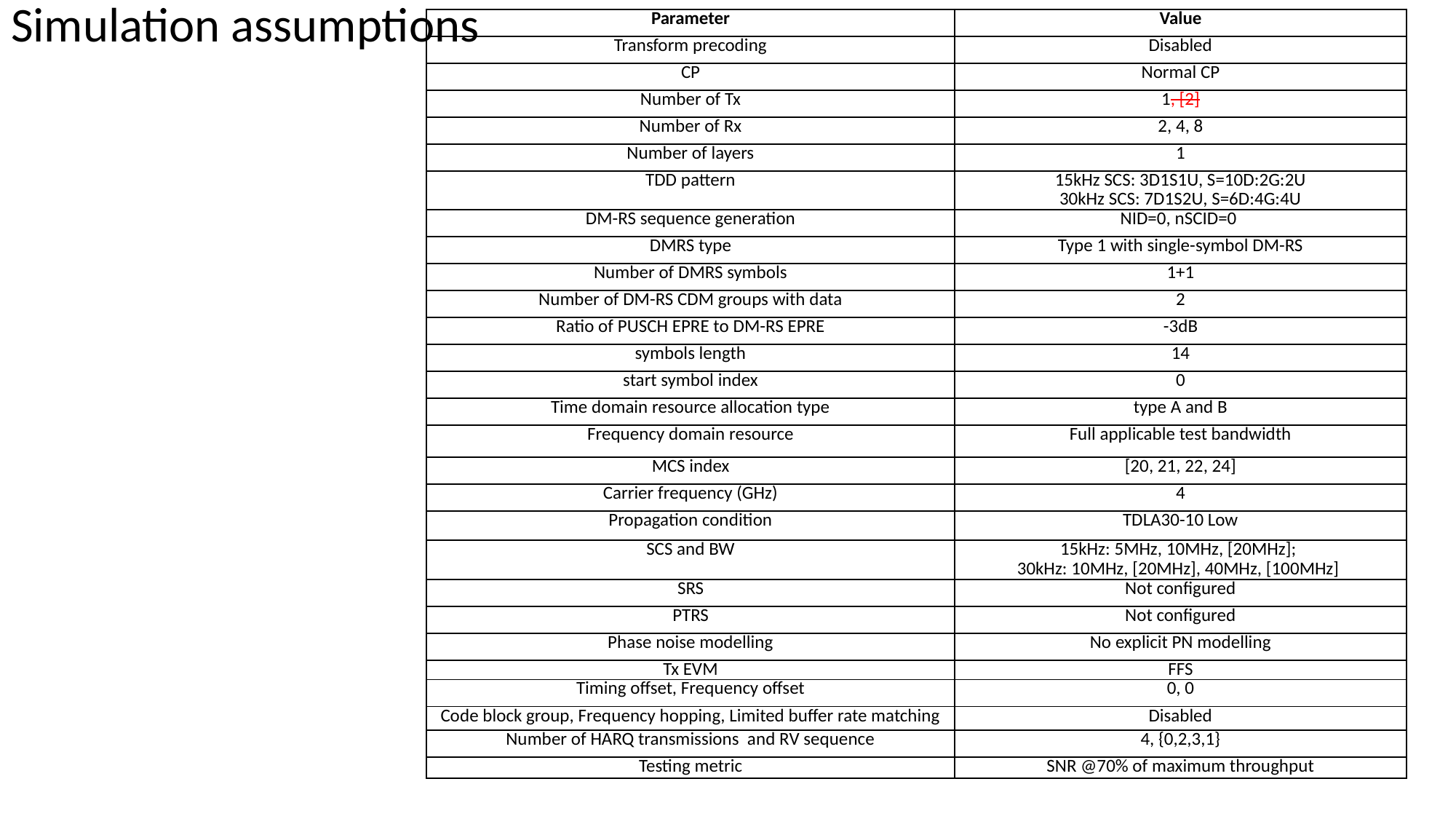

# Simulation assumptions
| Parameter | Value |
| --- | --- |
| Transform precoding | Disabled |
| CP | Normal CP |
| Number of Tx | 1, [2] |
| Number of Rx | 2, 4, 8 |
| Number of layers | 1 |
| TDD pattern | 15kHz SCS: 3D1S1U, S=10D:2G:2U 30kHz SCS: 7D1S2U, S=6D:4G:4U |
| DM-RS sequence generation | NID=0, nSCID=0 |
| DMRS type | Type 1 with single-symbol DM-RS |
| Number of DMRS symbols | 1+1 |
| Number of DM-RS CDM groups with data | 2 |
| Ratio of PUSCH EPRE to DM-RS EPRE | -3dB |
| symbols length | 14 |
| start symbol index | 0 |
| Time domain resource allocation type | type A and B |
| Frequency domain resource | Full applicable test bandwidth |
| MCS index | [20, 21, 22, 24] |
| Carrier frequency (GHz) | 4 |
| Propagation condition | TDLA30-10 Low |
| SCS and BW | 15kHz: 5MHz, 10MHz, [20MHz]; 30kHz: 10MHz, [20MHz], 40MHz, [100MHz] |
| SRS | Not configured |
| PTRS | Not configured |
| Phase noise modelling | No explicit PN modelling |
| Tx EVM | FFS |
| Timing offset, Frequency offset | 0, 0 |
| Code block group, Frequency hopping, Limited buffer rate matching | Disabled |
| Number of HARQ transmissions and RV sequence | 4, {0,2,3,1} |
| Testing metric | SNR @70% of maximum throughput |